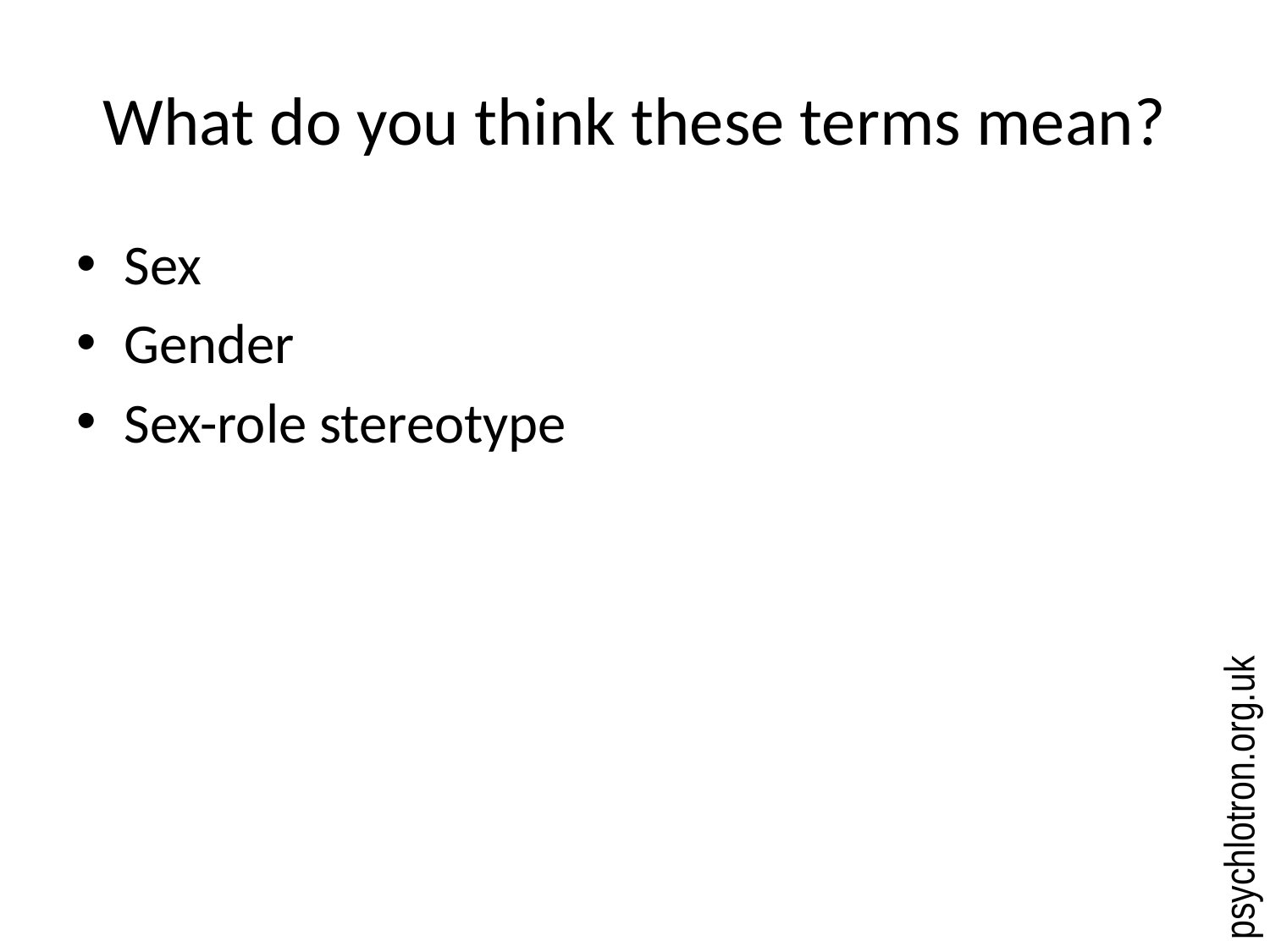

# What do you think these terms mean?
Sex
Gender
Sex-role stereotype